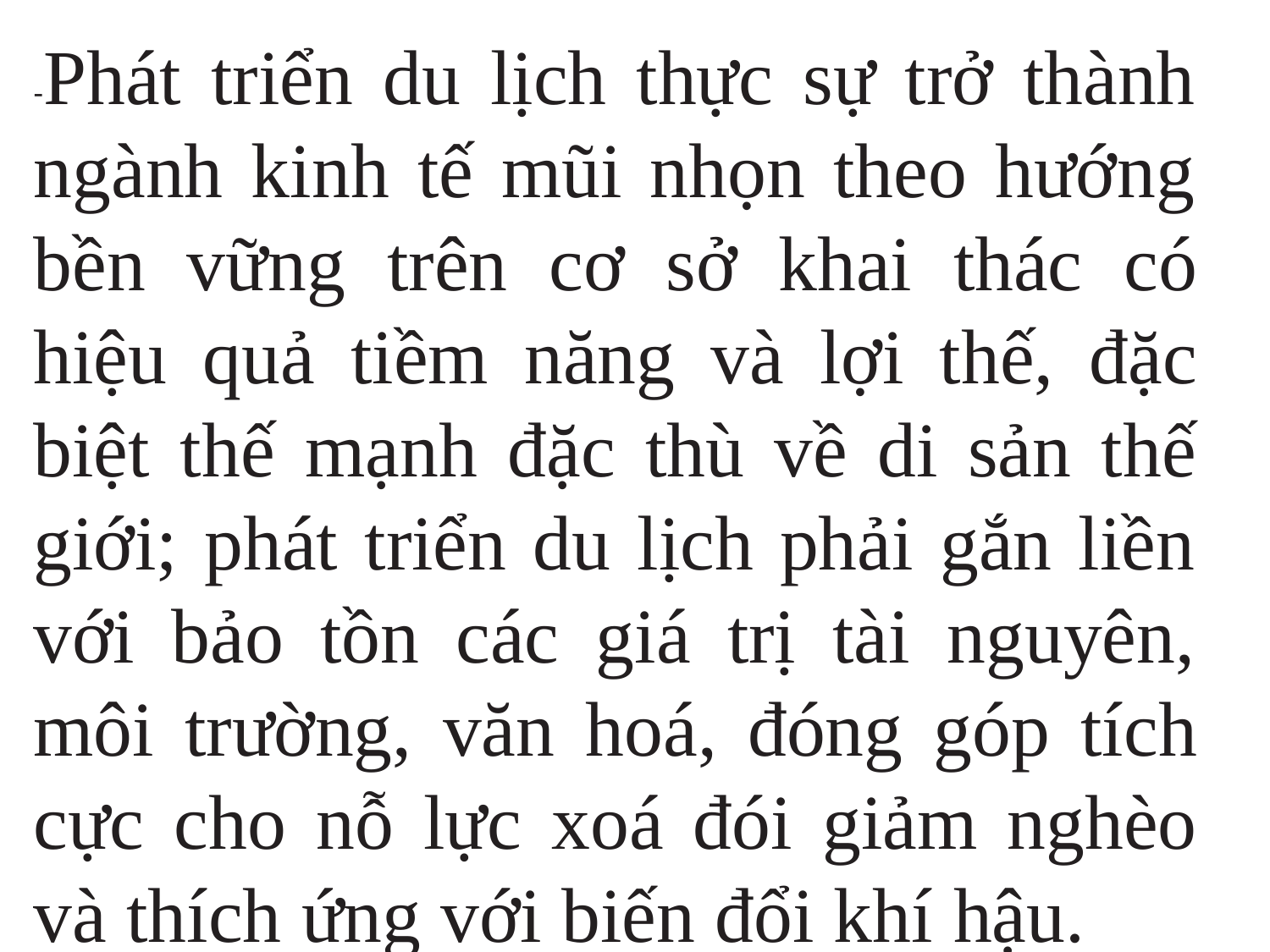

-Phát triển du lịch thực sự trở thành ngành kinh tế mũi nhọn theo hướng bền vững trên cơ sở khai thác có hiệu quả tiềm năng và lợi thế, đặc biệt thế mạnh đặc thù về di sản thế giới; phát triển du lịch phải gắn liền với bảo tồn các giá trị tài nguyên, môi trường, văn hoá, đóng góp tích cực cho nỗ lực xoá đói giảm nghèo và thích ứng với biến đổi khí hậu.